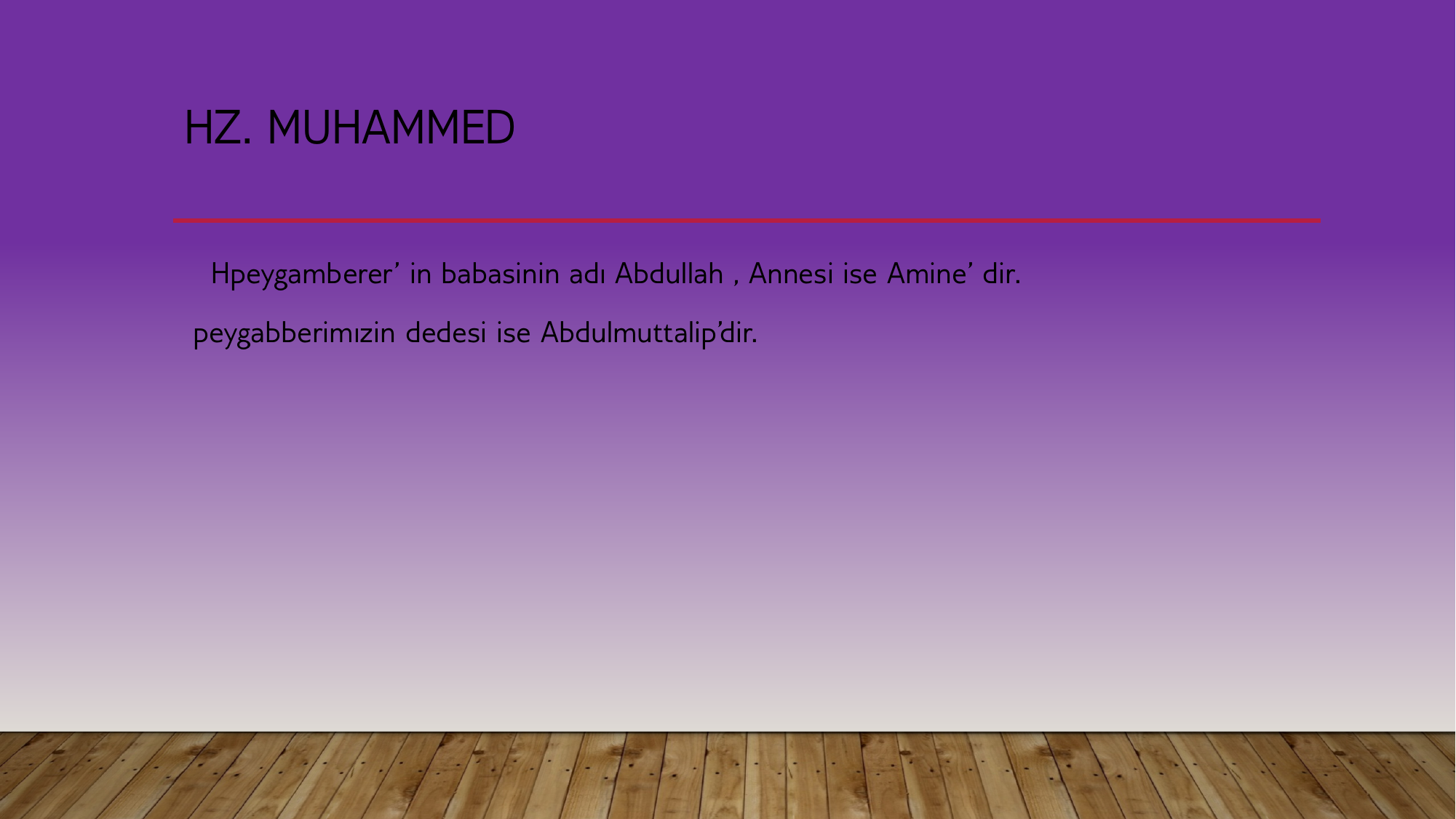

# HZ. MUHAMMED
   Hpeygamberer’ in babasinin adı Abdullah , Annesi ise Amine’ dir.
 peygabberimızin dedesi ise Abdulmuttalip’dir.